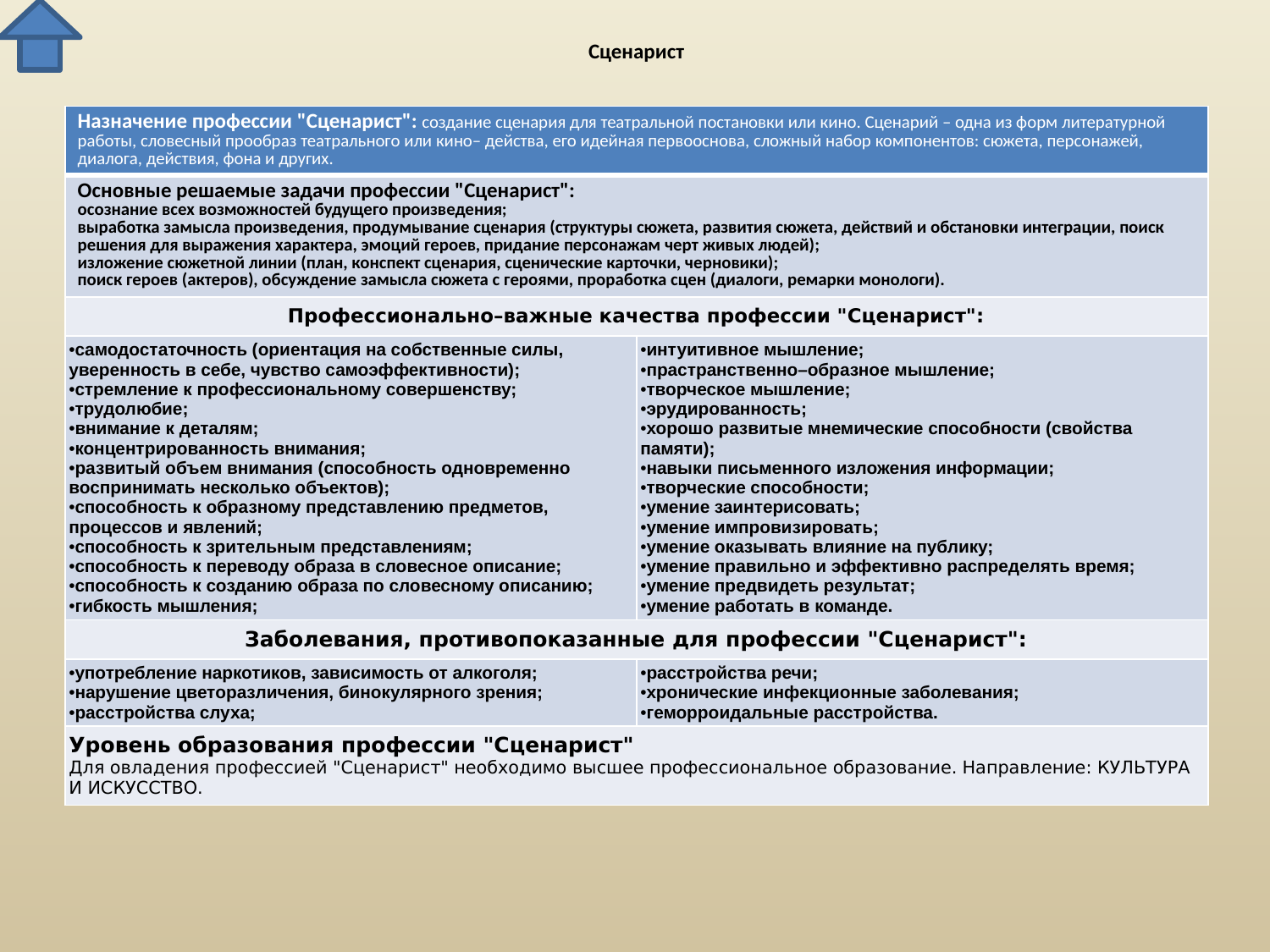

# Сценарист
| Назначение профессии "Сценарист": создание сценария для театральной постановки или кино. Сценарий – одна из форм литературной работы, словесный прообраз театрального или кино– действа, его идейная первооснова, сложный набор компонентов: сюжета, персонажей, диалога, действия, фона и других. |  |
| --- | --- |
| Основные решаемые задачи профессии "Сценарист": осознание всех возможностей будущего произведения; выработка замысла произведения, продумывание сценария (структуры сюжета, развития сюжета, действий и обстановки интеграции, поиск решения для выражения характера, эмоций героев, придание персонажам черт живых людей); изложение сюжетной линии (план, конспект сценария, сценические карточки, черновики); поиск героев (актеров), обсуждение замысла сюжета с героями, проработка сцен (диалоги, ремарки монологи). |  |
| Профессионально–важные качества профессии "Сценарист": |  |
| самодостаточность (ориентация на собственные силы, уверенность в себе, чувство самоэффективности); стремление к профессиональному совершенству; трудолюбие; внимание к деталям; концентрированность внимания; развитый объем внимания (способность одновременно воспринимать несколько объектов); способность к образному представлению предметов, процессов и явлений; способность к зрительным представлениям; способность к переводу образа в словесное описание; способность к созданию образа по словесному описанию; гибкость мышления; | интуитивное мышление; прастранственно–образное мышление; творческое мышление; эрудированность; хорошо развитые мнемические способности (свойства памяти); навыки письменного изложения информации; творческие способности; умение заинтерисовать; умение импровизировать; умение оказывать влияние на публику; умение правильно и эффективно распределять время; умение предвидеть результат; умение работать в команде. |
| Заболевания, противопоказанные для профессии "Сценарист": |  |
| употребление наркотиков, зависимость от алкоголя; нарушение цветоразличения, бинокулярного зрения; расстройства слуха; | расстройства речи; хронические инфекционные заболевания; геморроидальные расстройства. |
| Уровень образования профессии "Сценарист" Для овладения профессией "Сценарист" необходимо высшее профессиональное образование. Направление: КУЛЬТУРА И ИСКУССТВО. |  |